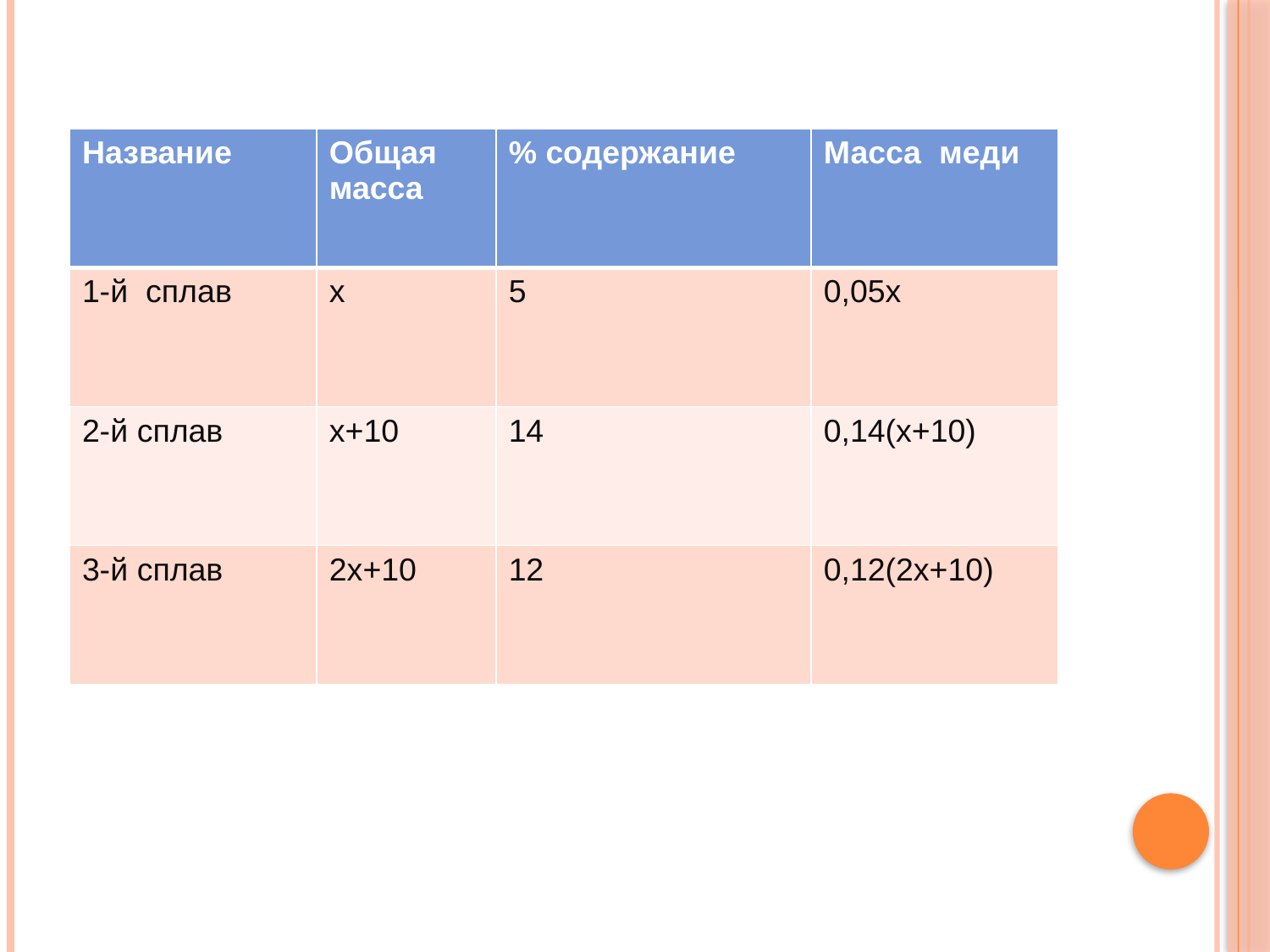

| Название | Общая масса | % содержание | Масса меди |
| --- | --- | --- | --- |
| 1-й сплав | х | 5 | 0,05х |
| 2-й сплав | х+10 | 14 | 0,14(х+10) |
| 3-й сплав | 2х+10 | 12 | 0,12(2х+10) |